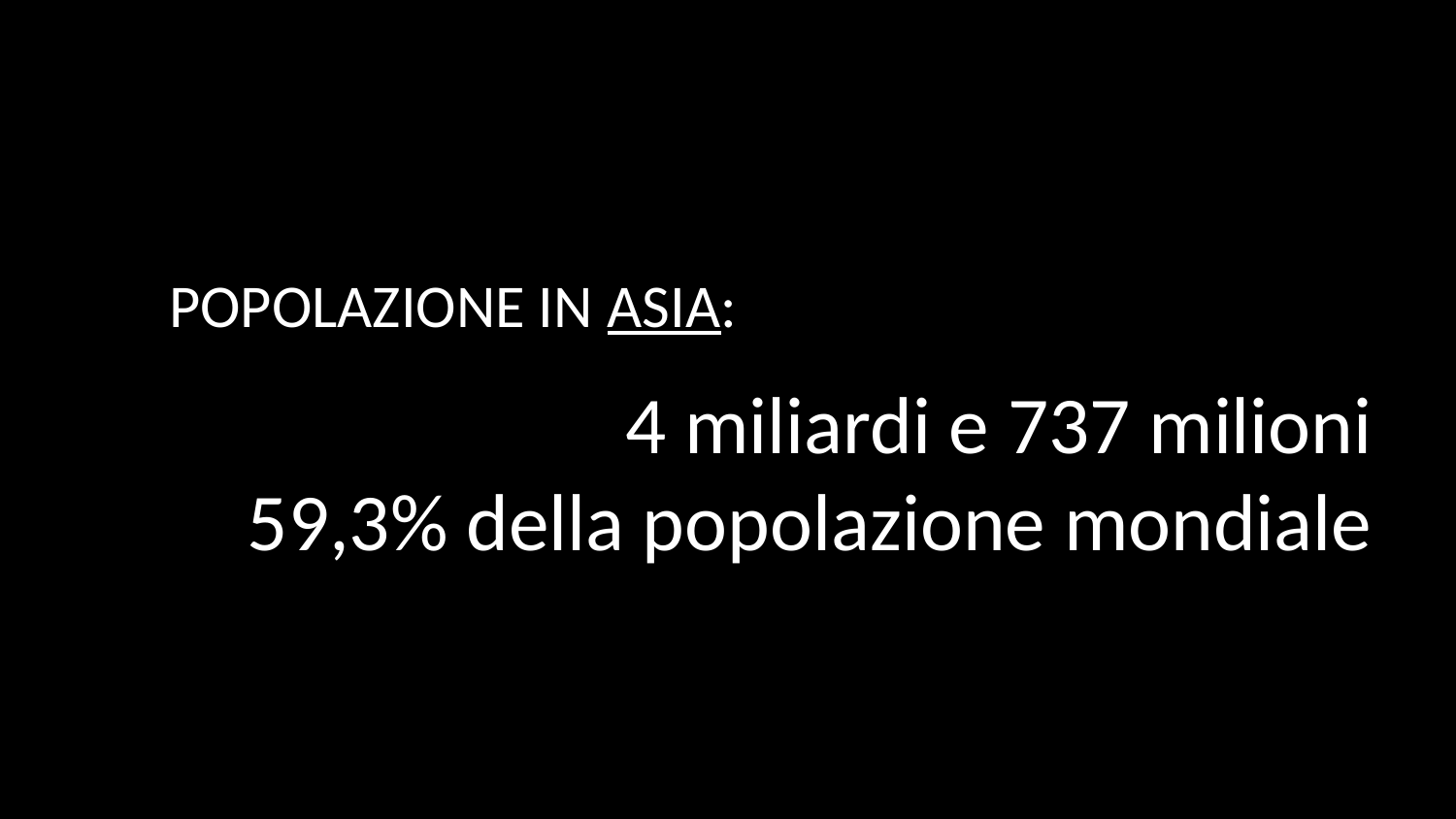

POPOLAZIONE IN ASIA:
4 miliardi e 737 milioni
59,3% della popolazione mondiale